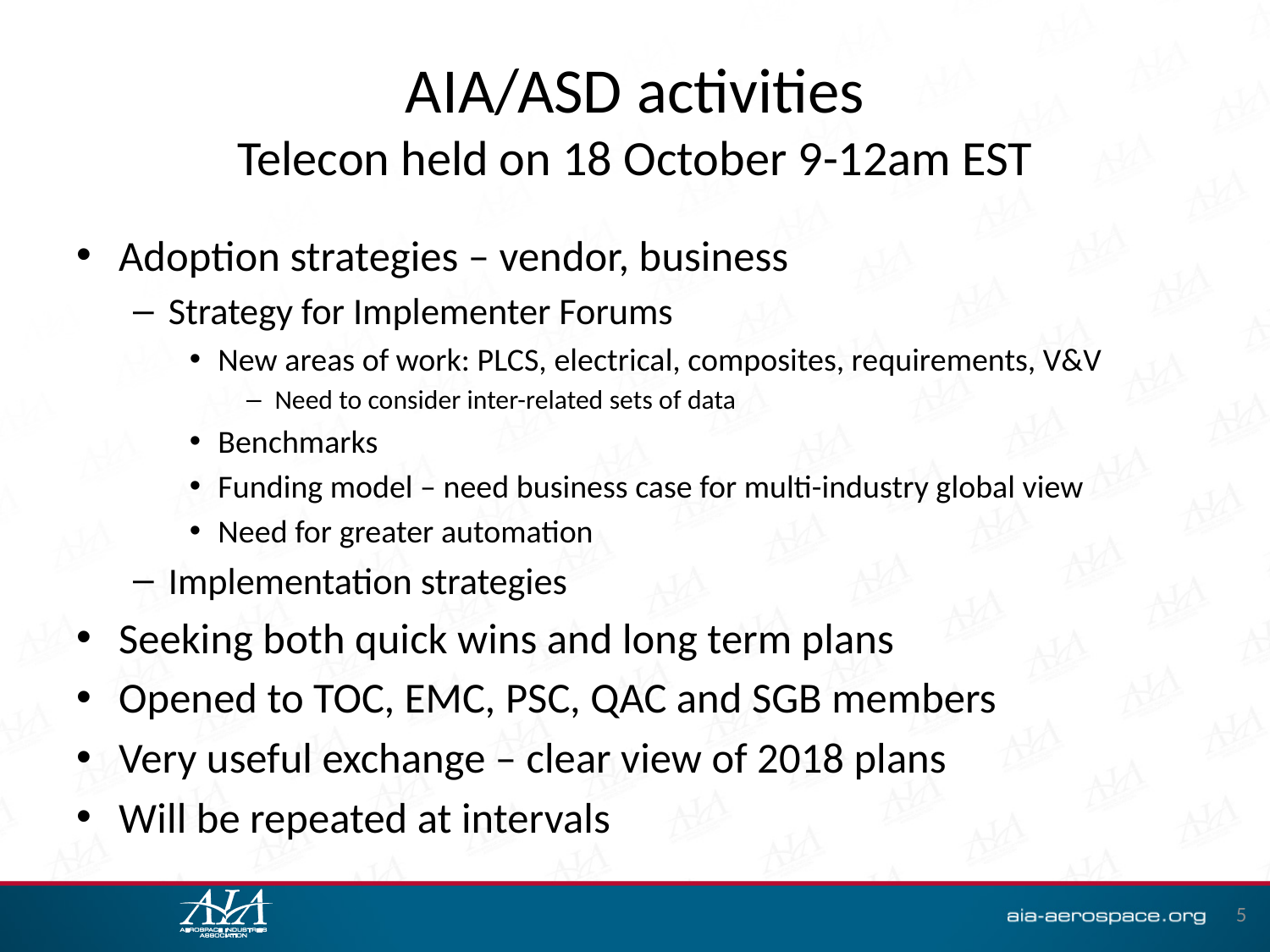

# AIA/ASD activities Telecon held on 18 October 9-12am EST
Adoption strategies – vendor, business
Strategy for Implementer Forums
New areas of work: PLCS, electrical, composites, requirements, V&V
Need to consider inter-related sets of data
Benchmarks
Funding model – need business case for multi-industry global view
Need for greater automation
Implementation strategies
Seeking both quick wins and long term plans
Opened to TOC, EMC, PSC, QAC and SGB members
Very useful exchange – clear view of 2018 plans
Will be repeated at intervals
5